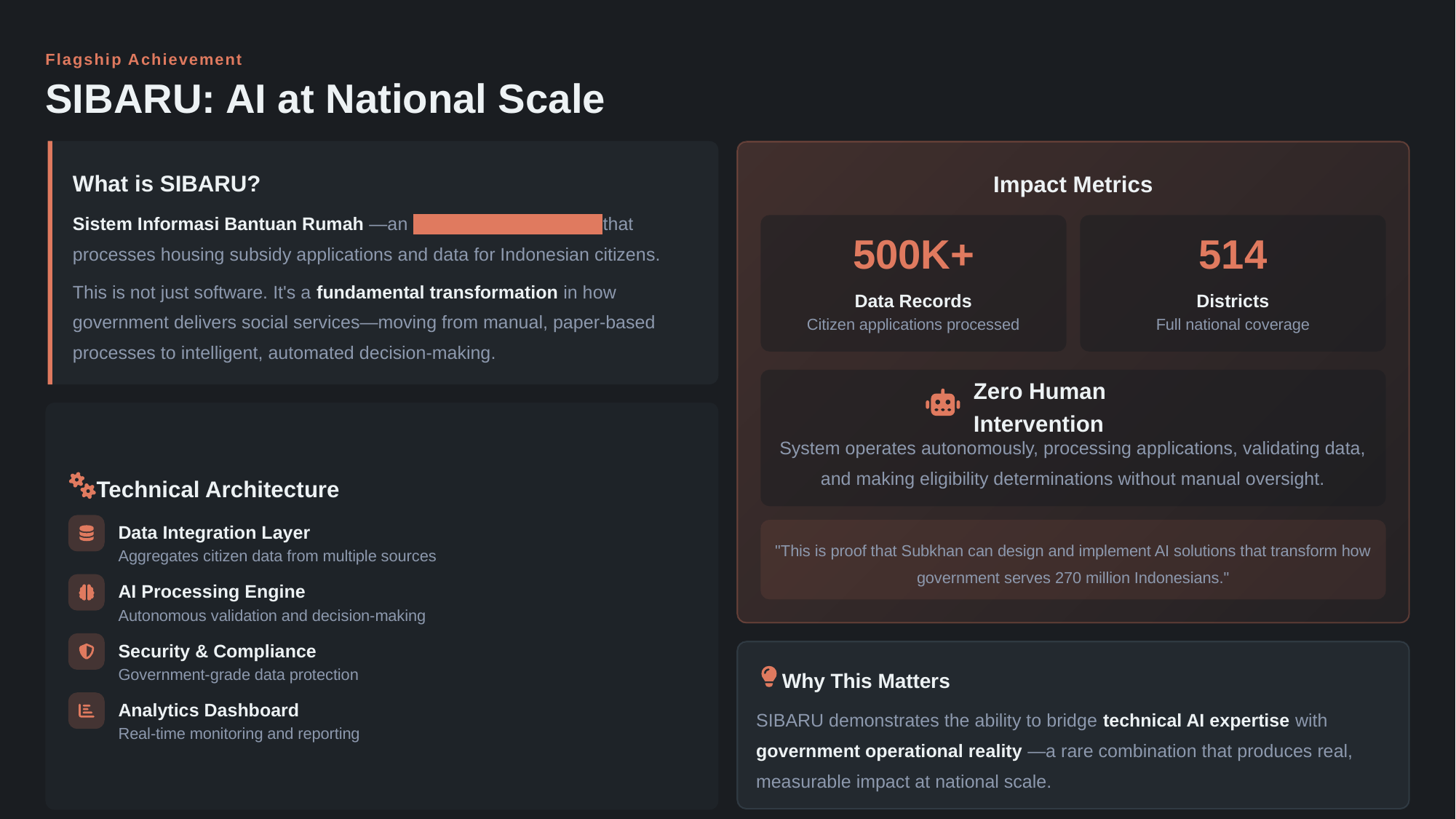

Flagship Achievement
SIBARU: AI at National Scale

What is SIBARU?
Impact Metrics
Sistem Informasi Bantuan Rumah —an autonomous AI system that processes housing subsidy applications and data for Indonesian citizens.

500K+
514
This is not just software. It's a fundamental transformation in how government delivers social services—moving from manual, paper-based processes to intelligent, automated decision-making.
Data Records
Districts
Citizen applications processed
Full national coverage

Zero Human Intervention

System operates autonomously, processing applications, validating data, and making eligibility determinations without manual oversight.
Technical Architecture

Data Integration Layer

"This is proof that Subkhan can design and implement AI solutions that transform how government serves 270 million Indonesians."
Aggregates citizen data from multiple sources

AI Processing Engine

Autonomous validation and decision-making

Security & Compliance

Why This Matters
Government-grade data protection

Analytics Dashboard
SIBARU demonstrates the ability to bridge technical AI expertise with government operational reality —a rare combination that produces real, measurable impact at national scale.

Real-time monitoring and reporting